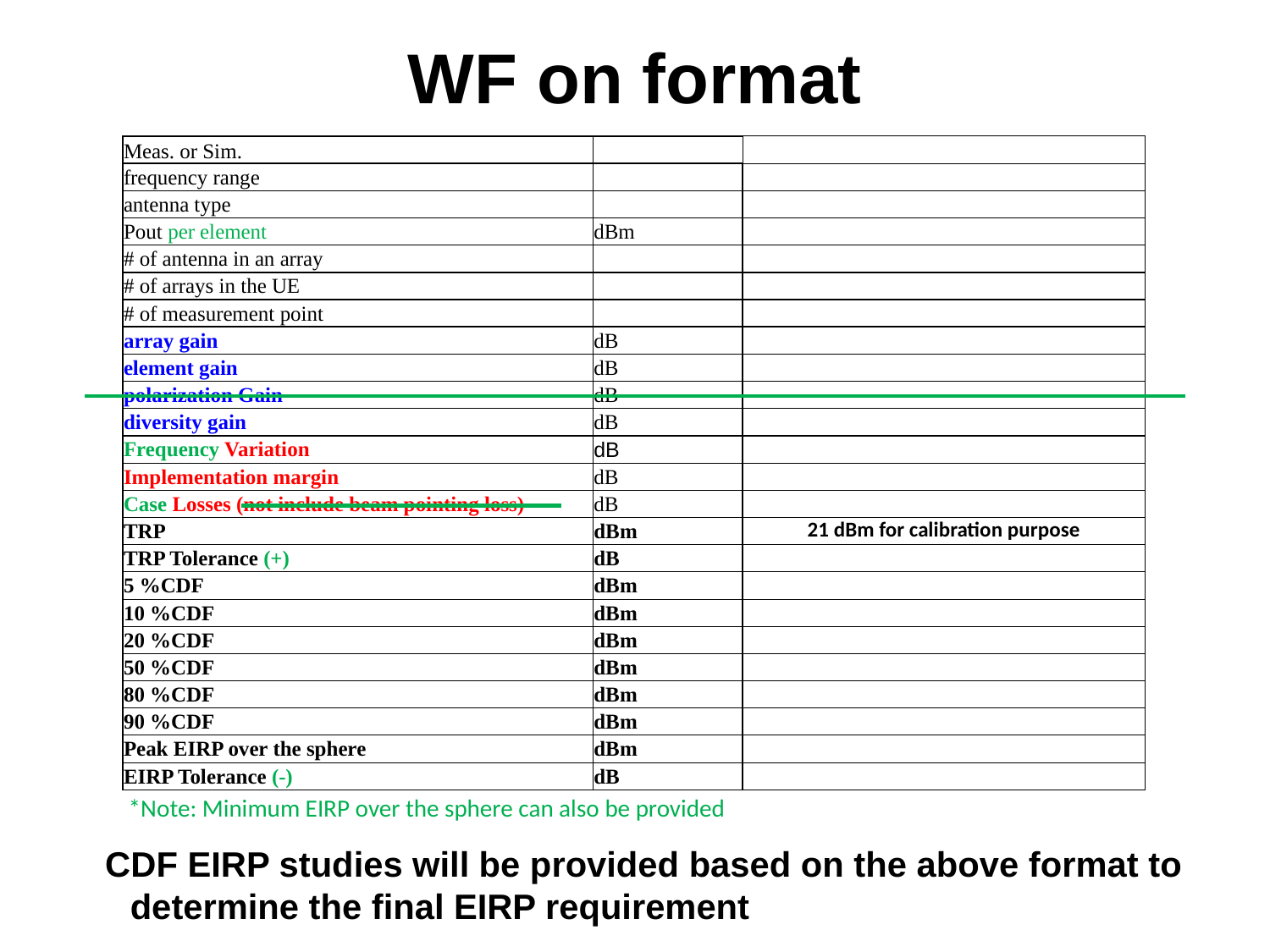

# WF on format
| Meas. or Sim. |  |  |
| --- | --- | --- |
| frequency range |  |  |
| antenna type |  |  |
| Pout per element | dBm |  |
| # of antenna in an array |  |  |
| # of arrays in the UE |  |  |
| # of measurement point |  |  |
| array gain | dB |  |
| element gain | dB |  |
| polarization Gain | dB |  |
| diversity gain | dB |  |
| Frequency Variation | dB |  |
| Implementation margin | dB |  |
| Case Losses (not include beam pointing loss) | dB |  |
| TRP | dBm | 21 dBm for calibration purpose |
| TRP Tolerance (+) | dB |  |
| 5 %CDF | dBm |  |
| 10 %CDF | dBm |  |
| 20 %CDF | dBm |  |
| 50 %CDF | dBm |  |
| 80 %CDF | dBm |  |
| 90 %CDF | dBm |  |
| Peak EIRP over the sphere | dBm |  |
| EIRP Tolerance (-) | dB |  |
*Note: Minimum EIRP over the sphere can also be provided
CDF EIRP studies will be provided based on the above format to determine the final EIRP requirement